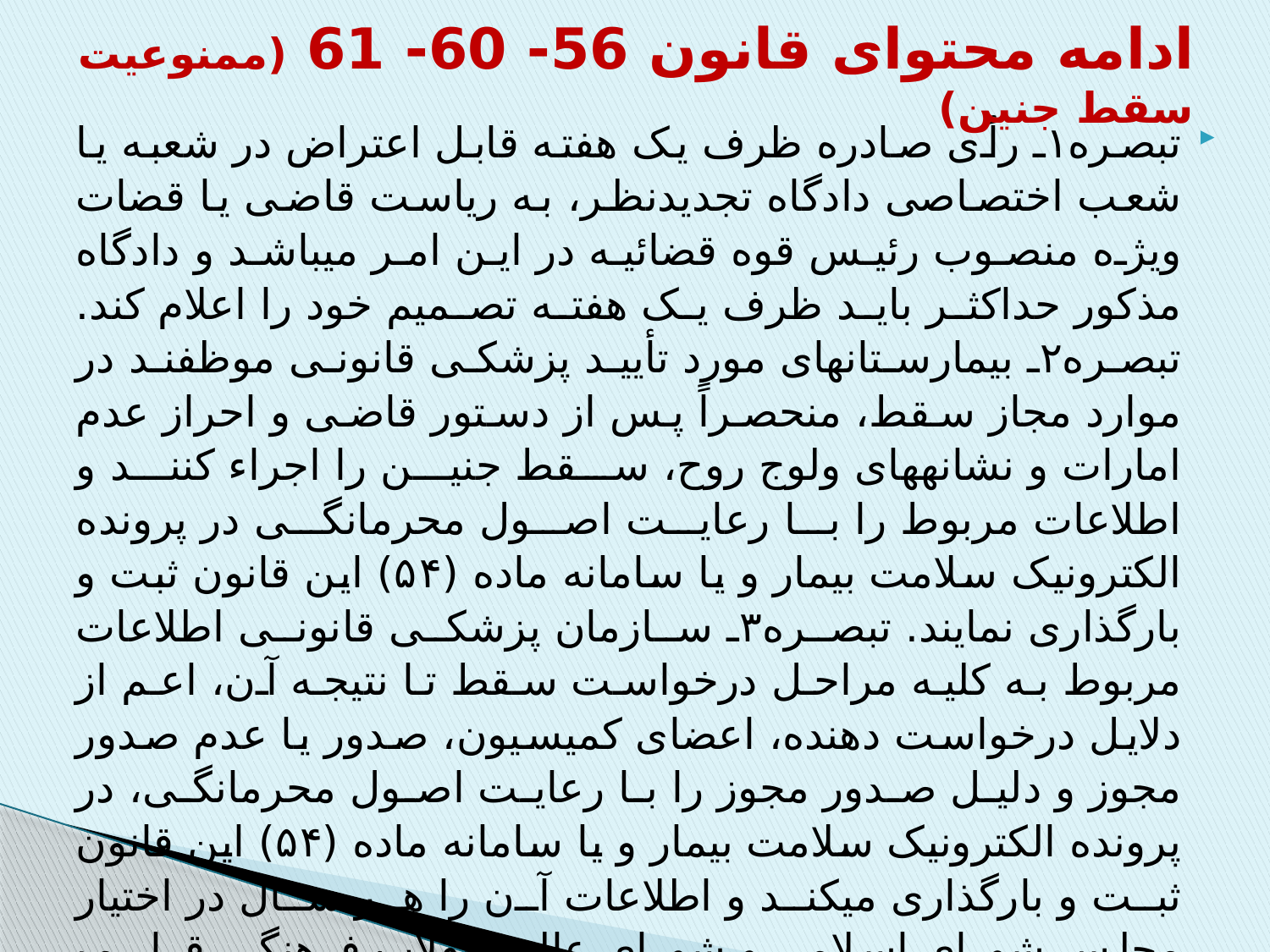

# ادامه محتوای قانون 56- 60- 61 (ممنوعیت سقط جنین)
تبصره۱ـ رأی صادره ظرف یک هفته قابل اعتراض در شعبه یا شعب اختصاصی دادگاه تجدیدنظر، به ریاست قاضی یا قضات ویژه منصوب رئیس قوه قضائیه در این امر می­باشد و دادگاه مذکور حداکثر باید ظرف یک هفته تصمیم خود را اعلام کند. تبصره۲ـ بیمارستانهای مورد تأیید پزشکی قانونی موظفند در موارد مجاز سقط، منحصراً پس از دستور قاضی و احراز عدم امارات و نشانه­های ولوج روح، سقط جنین را اجراء کنند و اطلاعات مربوط را با رعایت اصول محرمانگی در پرونده الکترونیک سلامت بیمار و یا سامانه ماده (۵۴) این قانون ثبت و بارگذاری نمایند. تبصره۳ـ سازمان پزشکی قانونی اطلاعات مربوط به کلیه مراحل درخواست سقط تا نتیجه آن، اعم از دلایل درخواست دهنده، اعضای کمیسیون، صدور یا عدم صدور مجوز و دلیل صدور مجوز را با رعایت اصول محرمانگی، در پرونده الکترونیک سلامت بیمار و یا سامانه ماده (۵۴) این قانون ثبت و بارگذاری می­کند و اطلاعات آن را هر سال در اختیار مجلس شورای اسلامی و شورای عالی انقلاب فرهنگی قرار می­دهد.